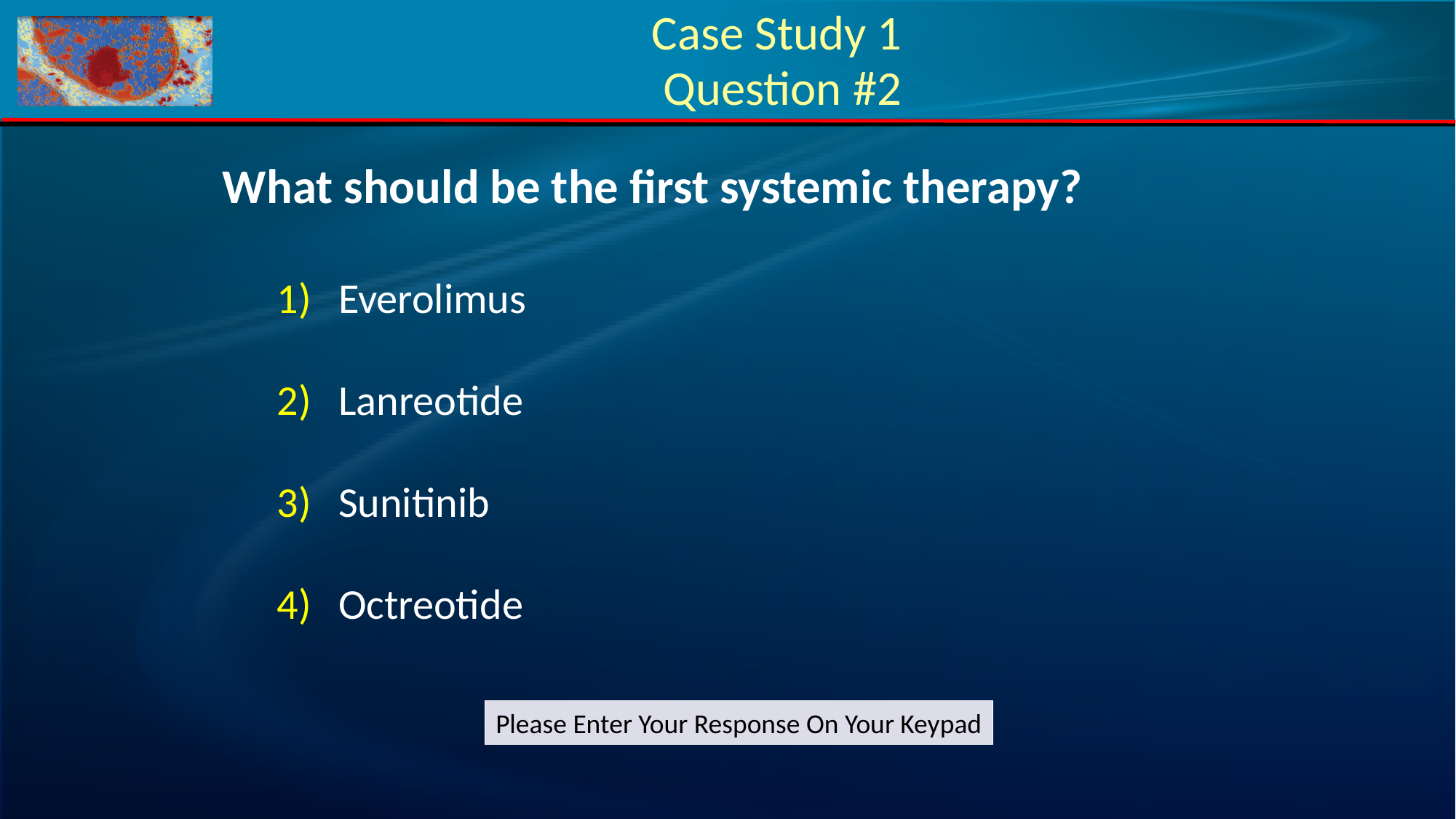

# Case Study 1 Question #2
What should be the first systemic therapy?

Everolimus

Lanreotide

Sunitinib

Octreotide

Please Enter Your Response On Your Keypad